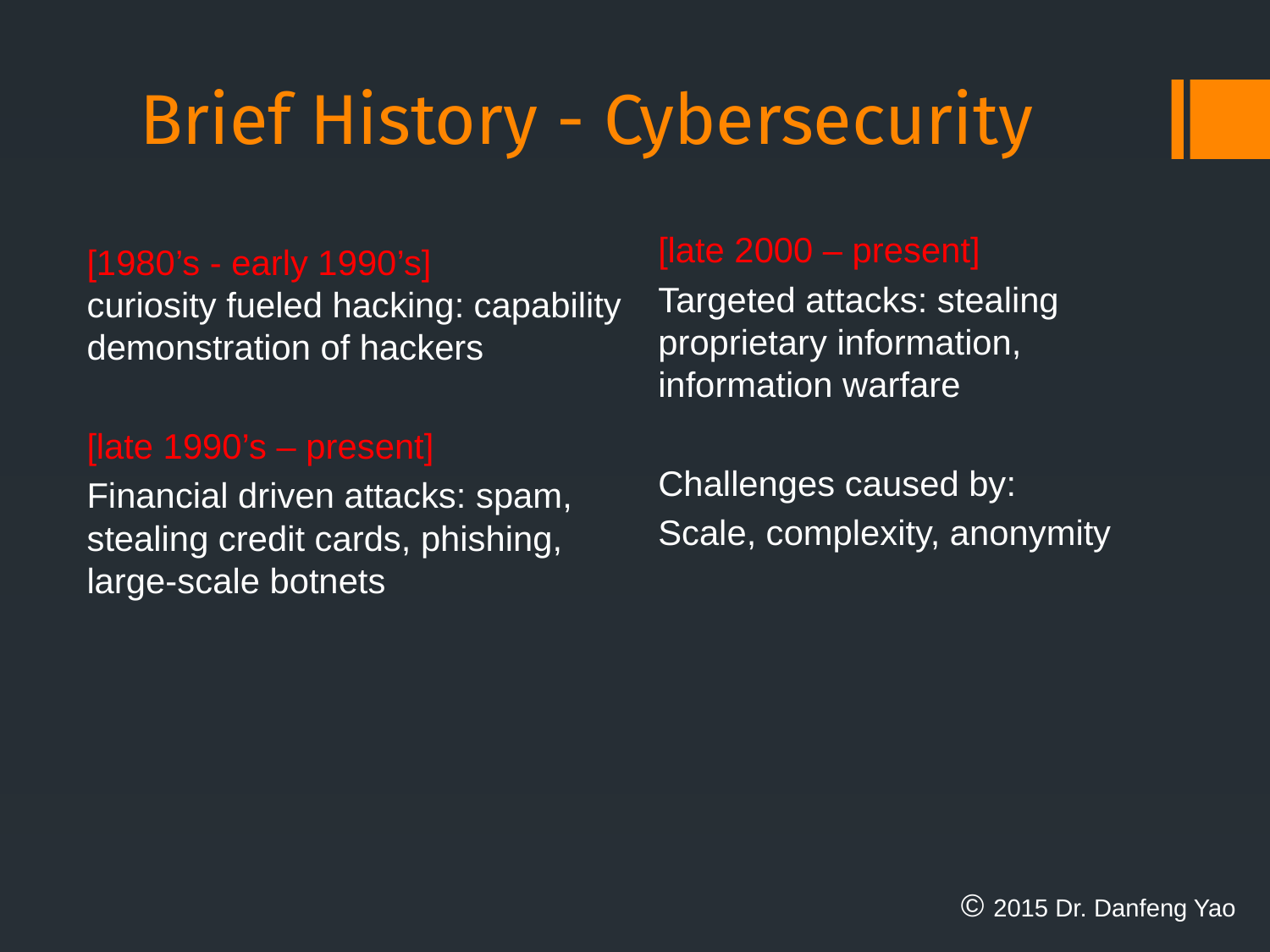

# Brief History - Cybersecurity
[late 2000 – present]
Targeted attacks: stealing proprietary information, information warfare

Challenges caused by:
Scale, complexity, anonymity

[1980’s - early 1990’s]
curiosity fueled hacking: capability demonstration of hackers

[late 1990’s – present]
Financial driven attacks: spam, stealing credit cards, phishing, large-scale botnets

© 2015 Dr. Danfeng Yao